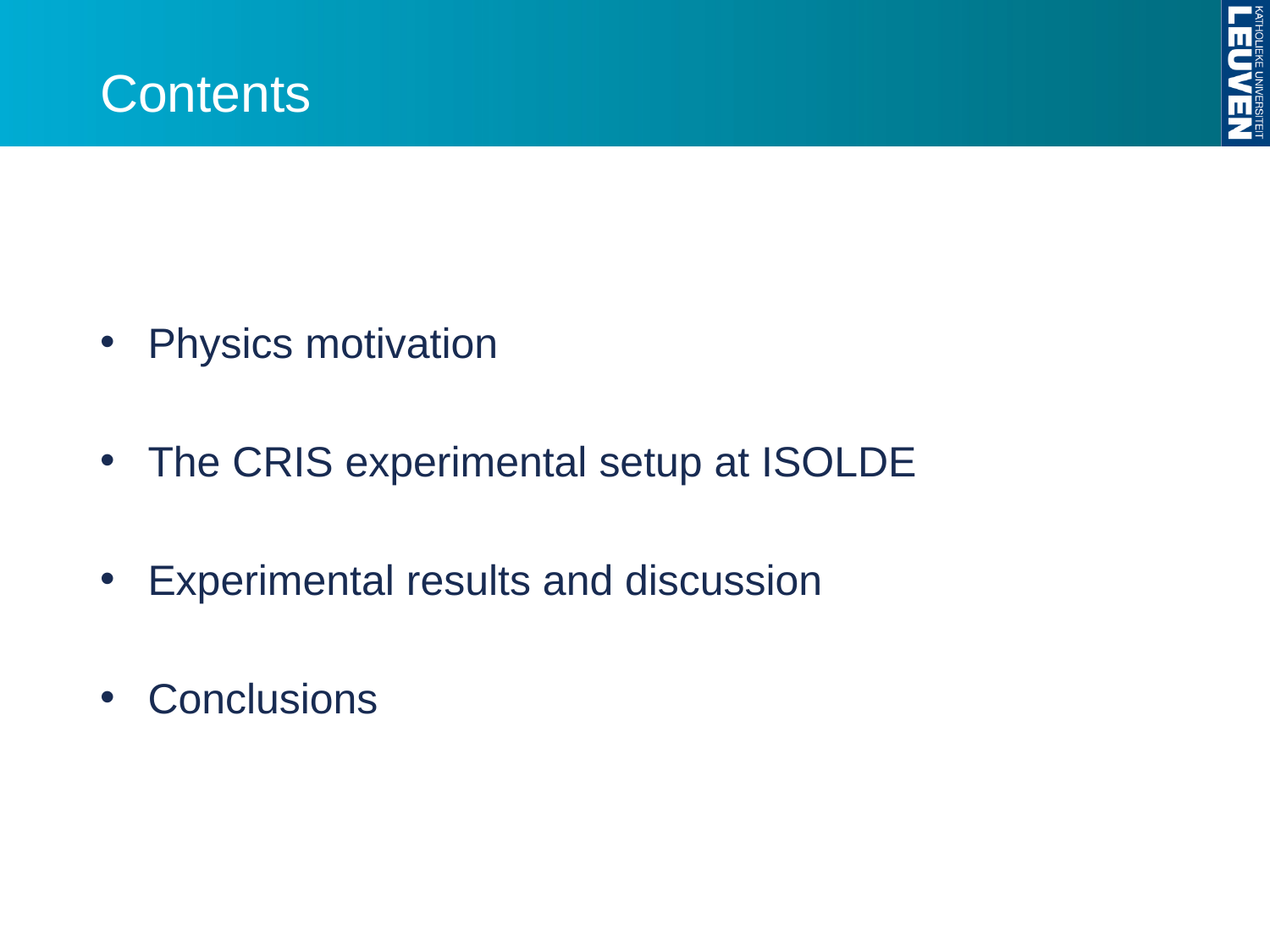

# Contents
Physics motivation

The CRIS experimental setup at ISOLDE

Experimental results and discussion

Conclusions